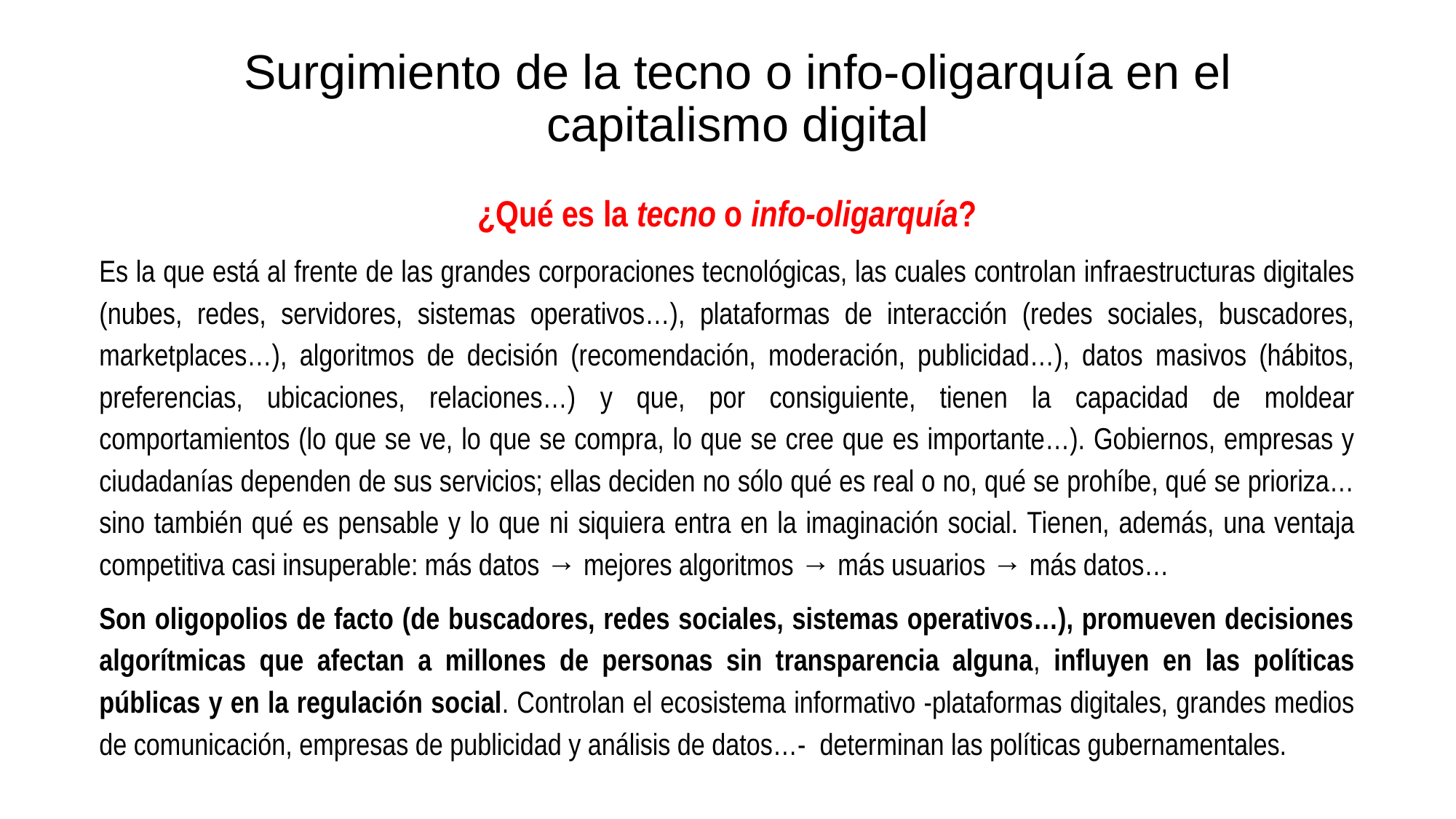

# Surgimiento de la tecno o info-oligarquía en el capitalismo digital
¿Qué es la tecno o info-oligarquía?
Es la que está al frente de las grandes corporaciones tecnológicas, las cuales controlan infraestructuras digitales (nubes, redes, servidores, sistemas operativos…), plataformas de interacción (redes sociales, buscadores, marketplaces…), algoritmos de decisión (recomendación, moderación, publicidad…), datos masivos (hábitos, preferencias, ubicaciones, relaciones…) y que, por consiguiente, tienen la capacidad de moldear comportamientos (lo que se ve, lo que se compra, lo que se cree que es importante…). Gobiernos, empresas y ciudadanías dependen de sus servicios; ellas deciden no sólo qué es real o no, qué se prohíbe, qué se prioriza… sino también qué es pensable y lo que ni siquiera entra en la imaginación social. Tienen, además, una ventaja competitiva casi insuperable: más datos → mejores algoritmos → más usuarios → más datos…
Son oligopolios de facto (de buscadores, redes sociales, sistemas operativos…), promueven decisiones algorítmicas que afectan a millones de personas sin transparencia alguna, influyen en las políticas públicas y en la regulación social. Controlan el ecosistema informativo -plataformas digitales, grandes medios de comunicación, empresas de publicidad y análisis de datos…-  determinan las políticas gubernamentales.